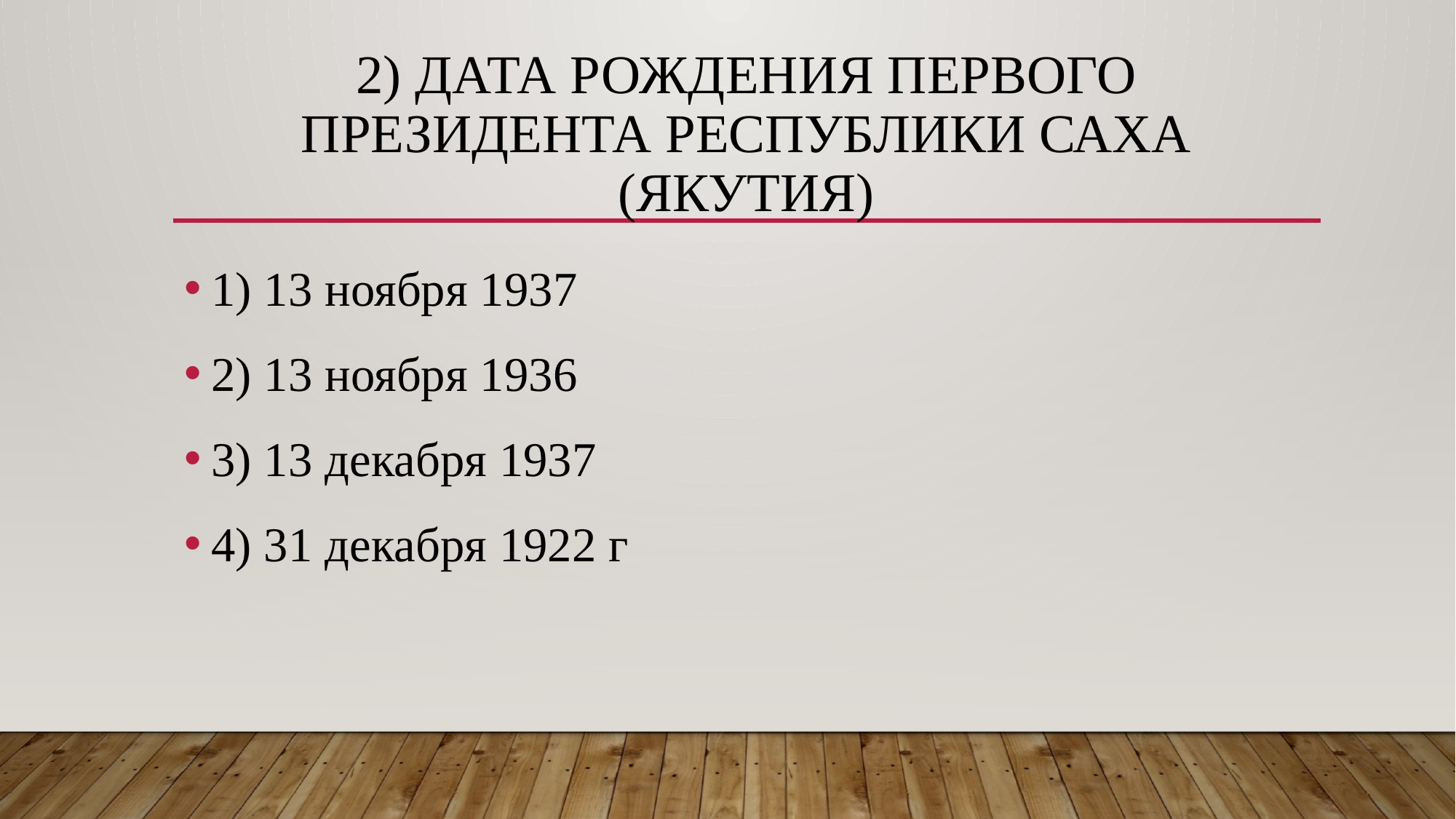

# 2) Дата рождения первого президента республики Саха (Якутия)
1) 13 ноября 1937
2) 13 ноября 1936
3) 13 декабря 1937
4) 31 декабря 1922 г